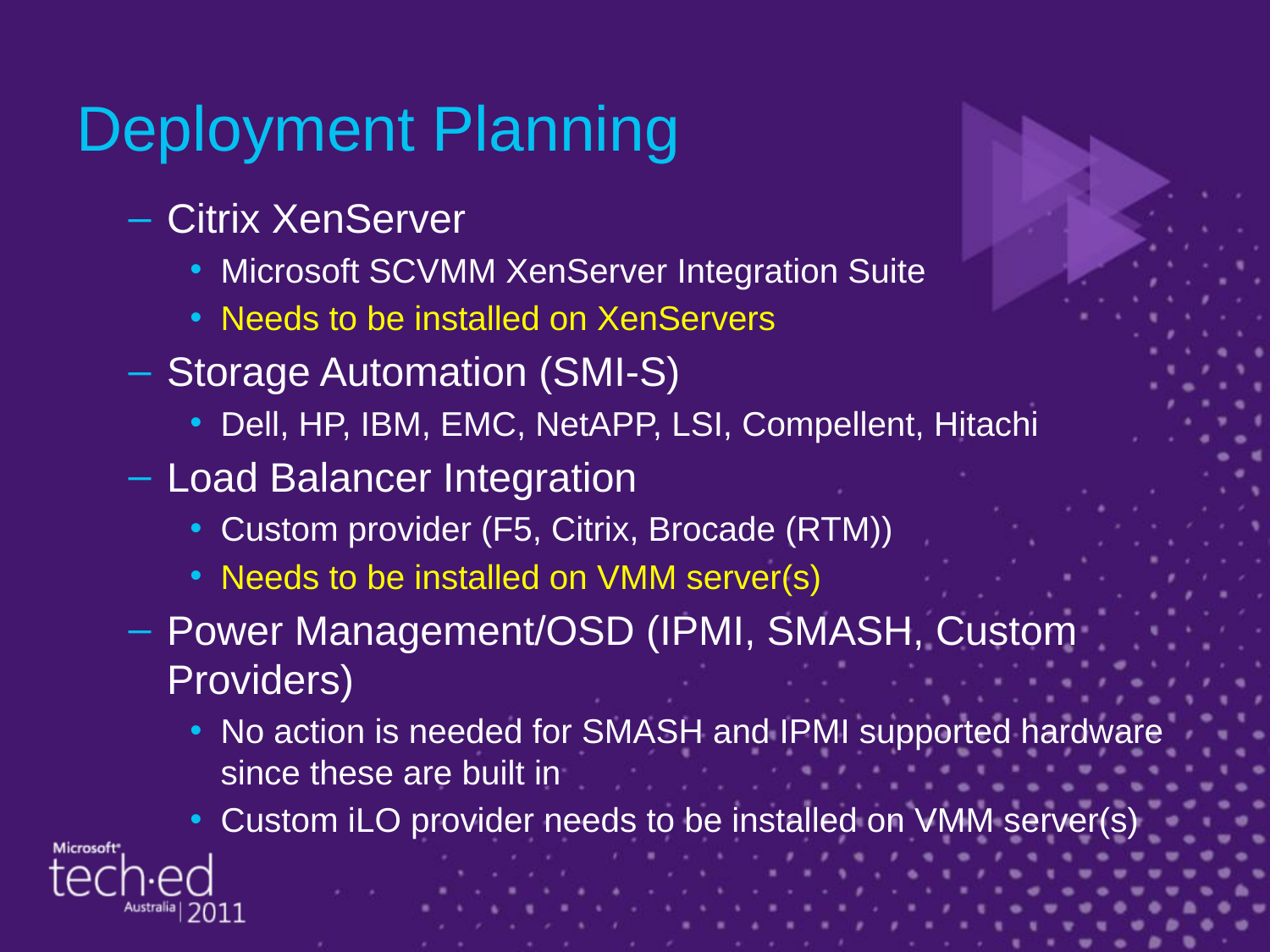

# Deployment Planning
Citrix XenServer
Microsoft SCVMM XenServer Integration Suite
Needs to be installed on XenServers
Storage Automation (SMI-S)
Dell, HP, IBM, EMC, NetAPP, LSI, Compellent, Hitachi
Load Balancer Integration
Custom provider (F5, Citrix, Brocade (RTM))
Needs to be installed on VMM server(s)
Power Management/OSD (IPMI, SMASH, Custom Providers)
No action is needed for SMASH and IPMI supported hardware since these are built in
Custom iLO provider needs to be installed on VMM server(s)